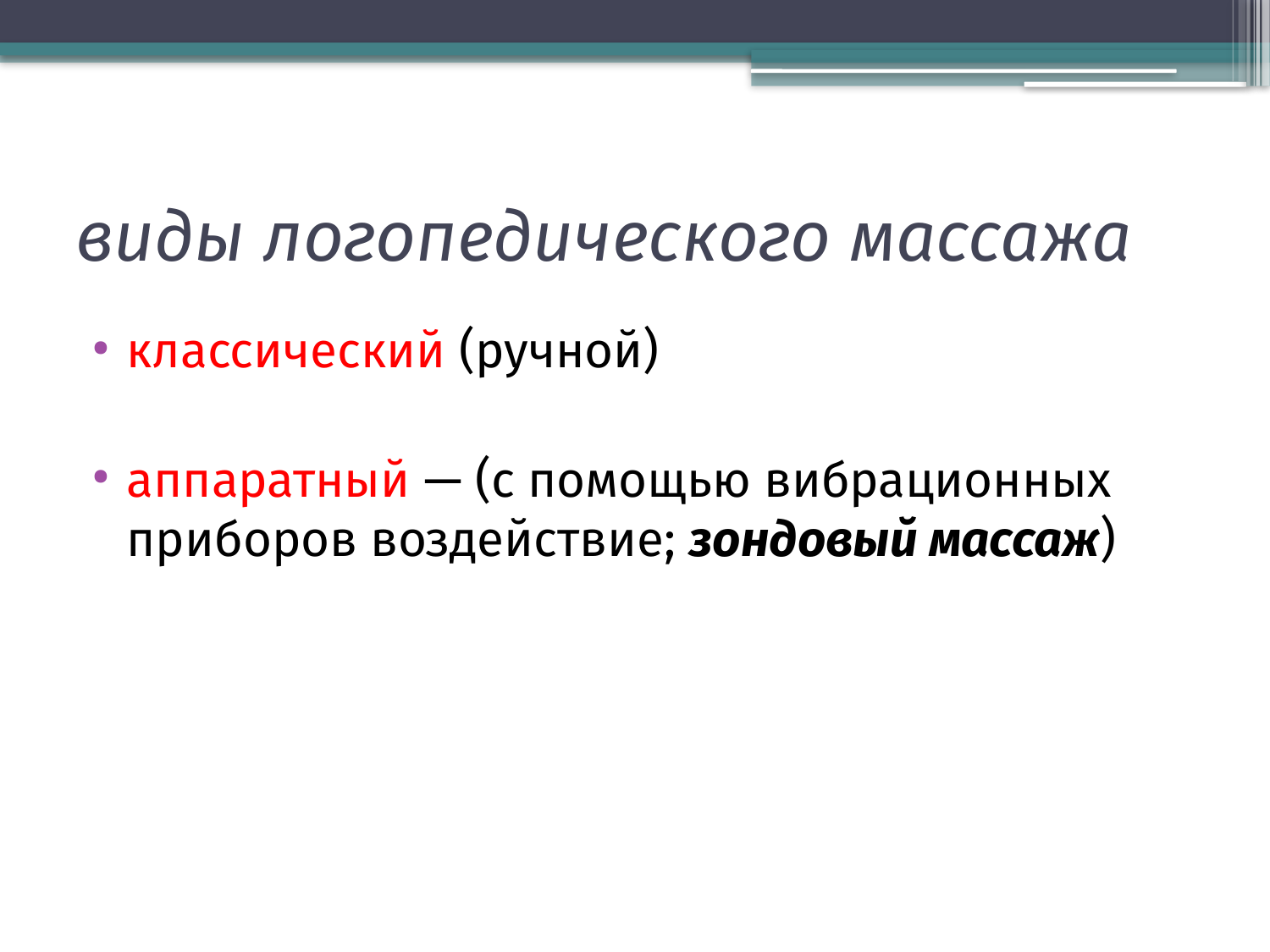

# виды логопедического массажа
классический (ручной)

аппаратный — (с помощью вибрационных приборов воздействие; зондовый массаж)